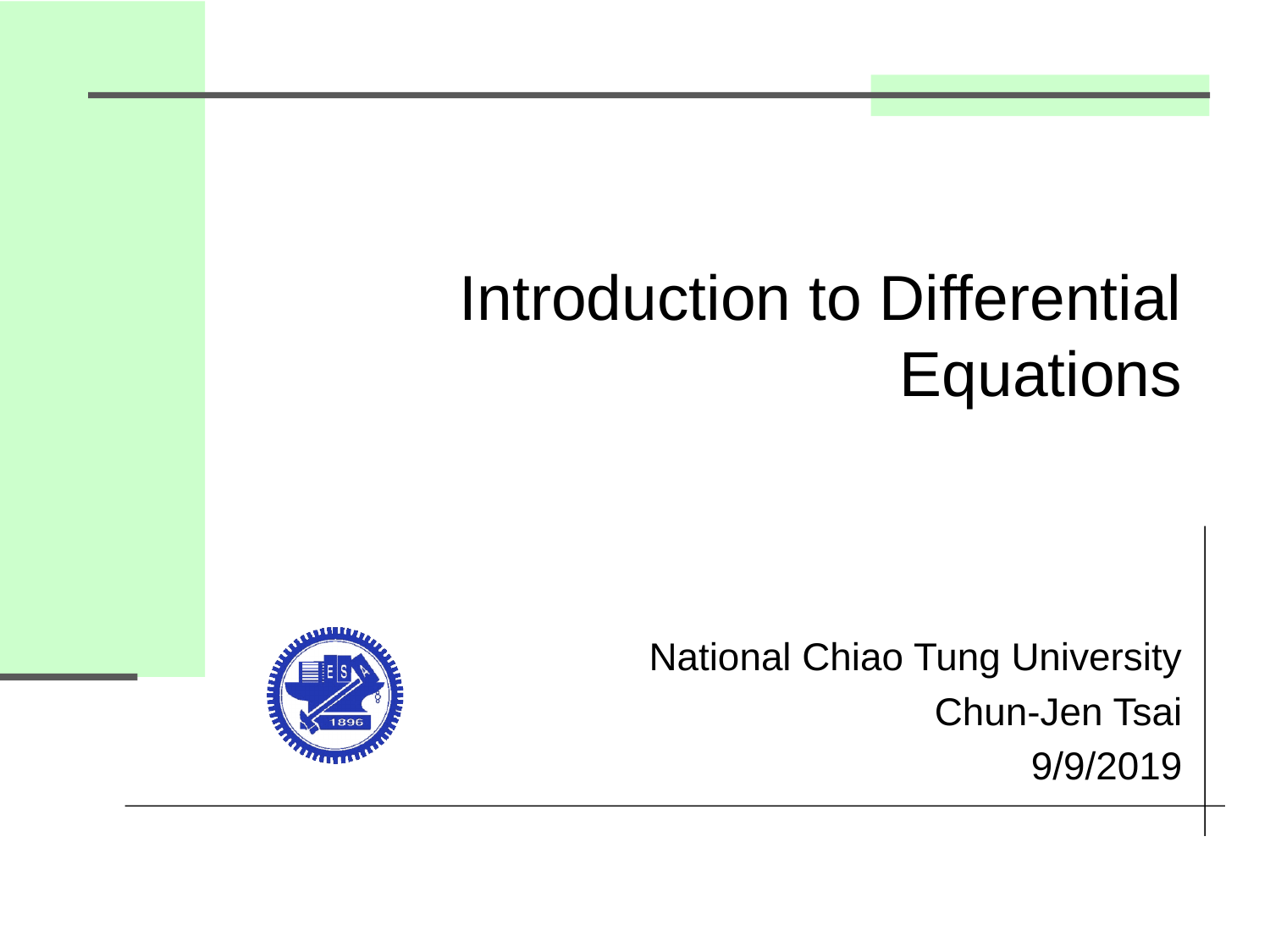

# Introduction to Differential Equations
National Chiao Tung University
Chun-Jen Tsai
9/9/2019